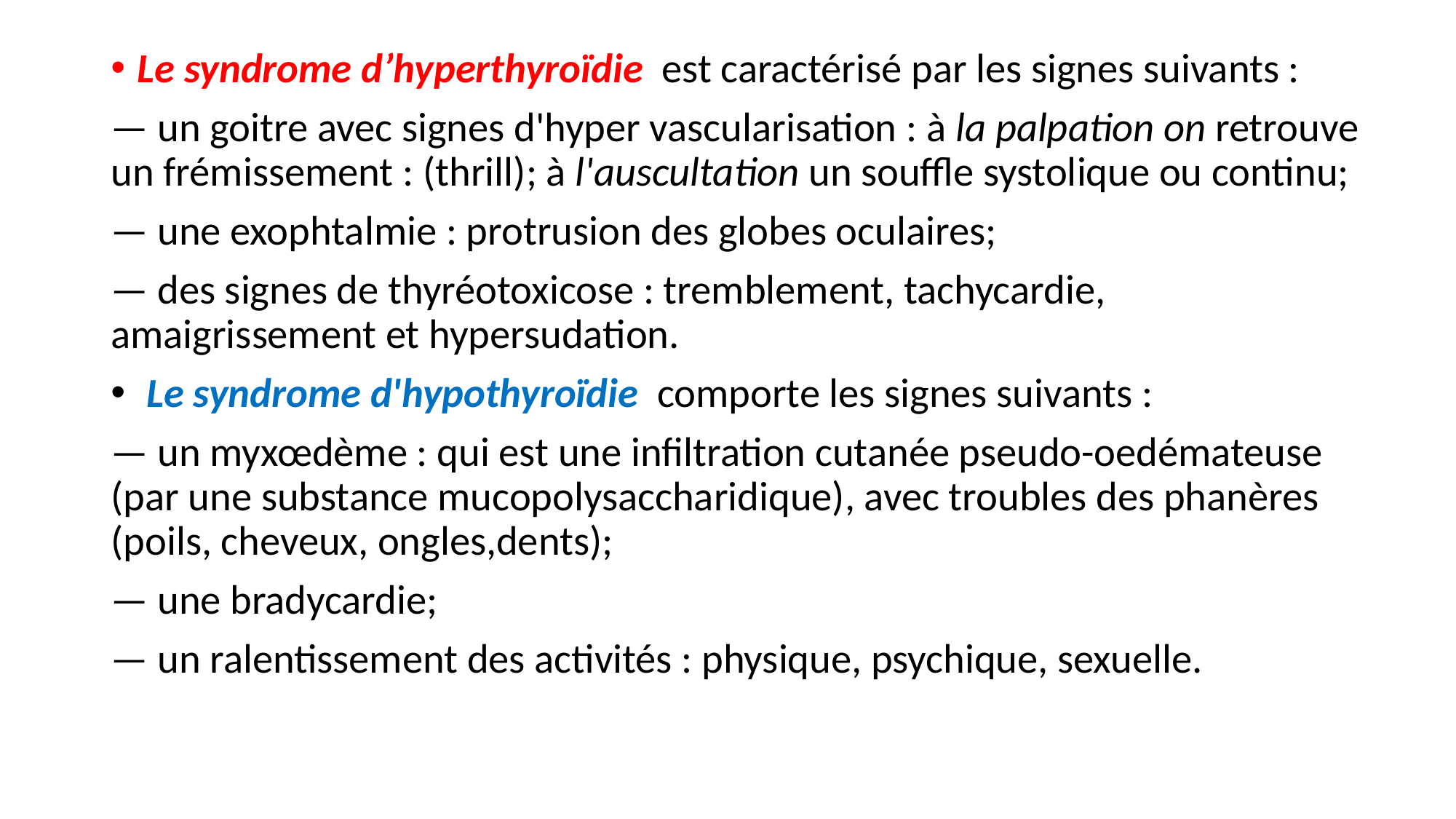

Le syndrome d’hyperthyroïdie  est caractérisé par les signes suivants :
— un goitre avec signes d'hyper vascularisation : à la palpation on retrouve un frémissement : (thrill); à l'auscultation un souffle systolique ou continu;
— une exophtalmie : protrusion des globes oculaires;
— des signes de thyréotoxicose : tremblement, tachycardie, amaigrissement et hypersudation.
 Le syndrome d'hypothyroïdie  comporte les signes suivants :
— un myxœdème : qui est une infiltration cutanée pseudo-oedémateuse (par une substance mucopolysaccharidique), avec troubles des phanères (poils, cheveux, ongles,dents);
— une bradycardie;
— un ralentissement des activités : physique, psychique, sexuelle.